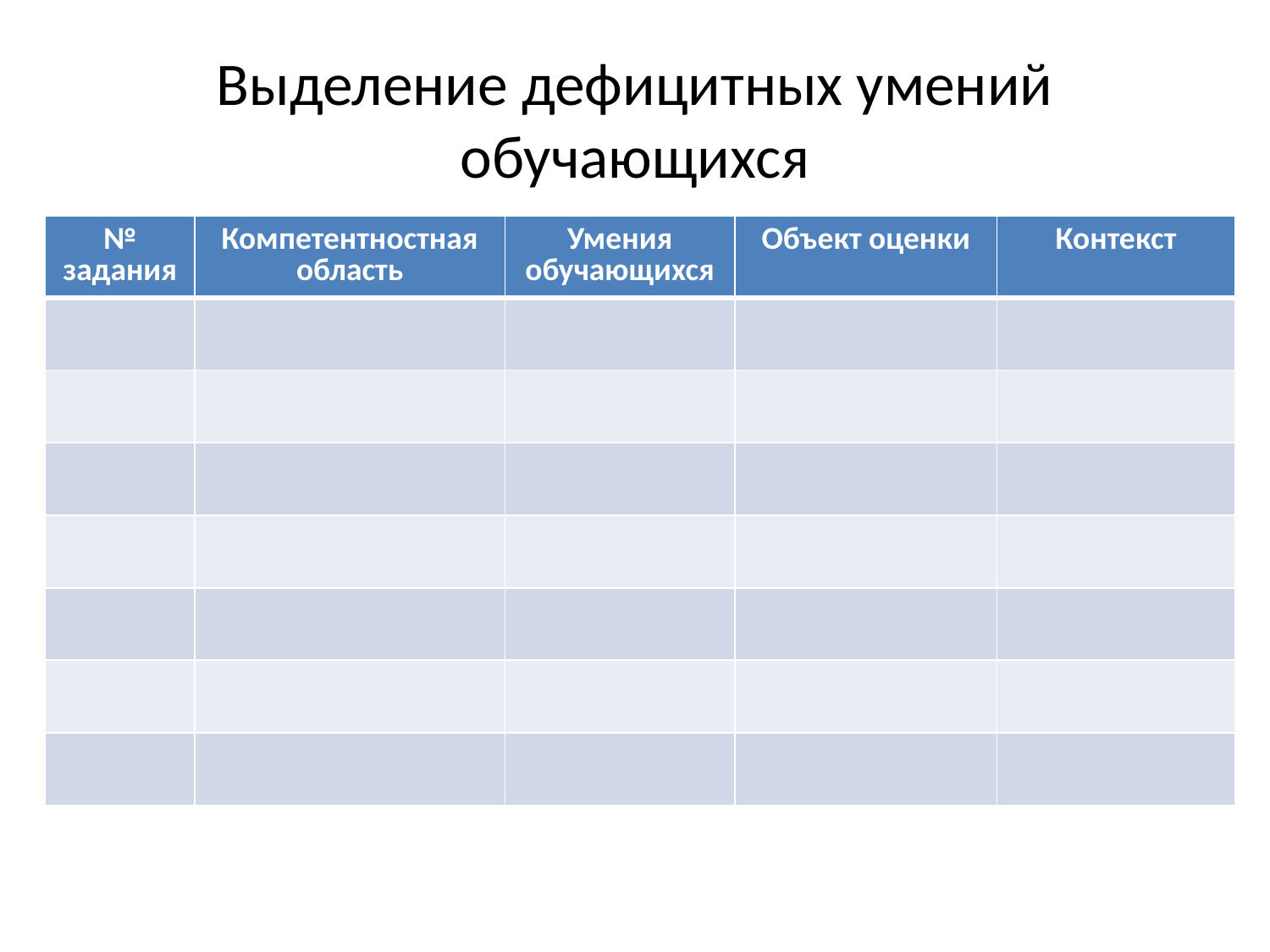

# Выделение дефицитных умений обучающихся
| № задания | Компетентностная область | Умения обучающихся | Объект оценки | Контекст |
| --- | --- | --- | --- | --- |
|  |  |  |  |  |
|  |  |  |  |  |
|  |  |  |  |  |
|  |  |  |  |  |
|  |  |  |  |  |
|  |  |  |  |  |
|  |  |  |  |  |